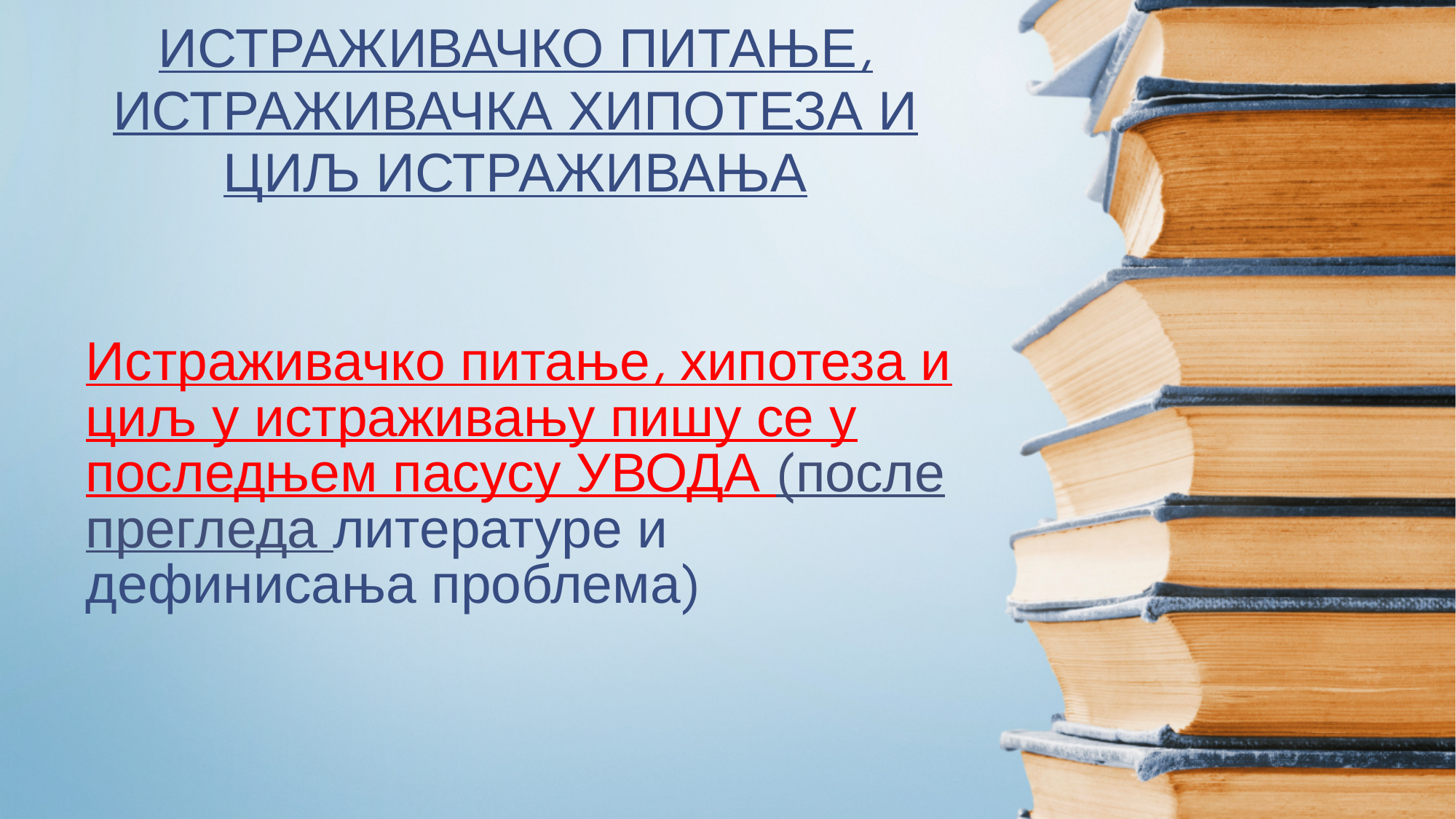

ИСТРАЖИВАЧКО ПИТАЊЕ, ИСТРАЖИВАЧКА ХИПОТЕЗА И ЦИЉ ИСТРАЖИВАЊА
# Истраживачко питање, хипотеза и циљ у истраживању пишу се у последњем пасусу УВОДА (после прегледа литературе и дефинисања проблема)